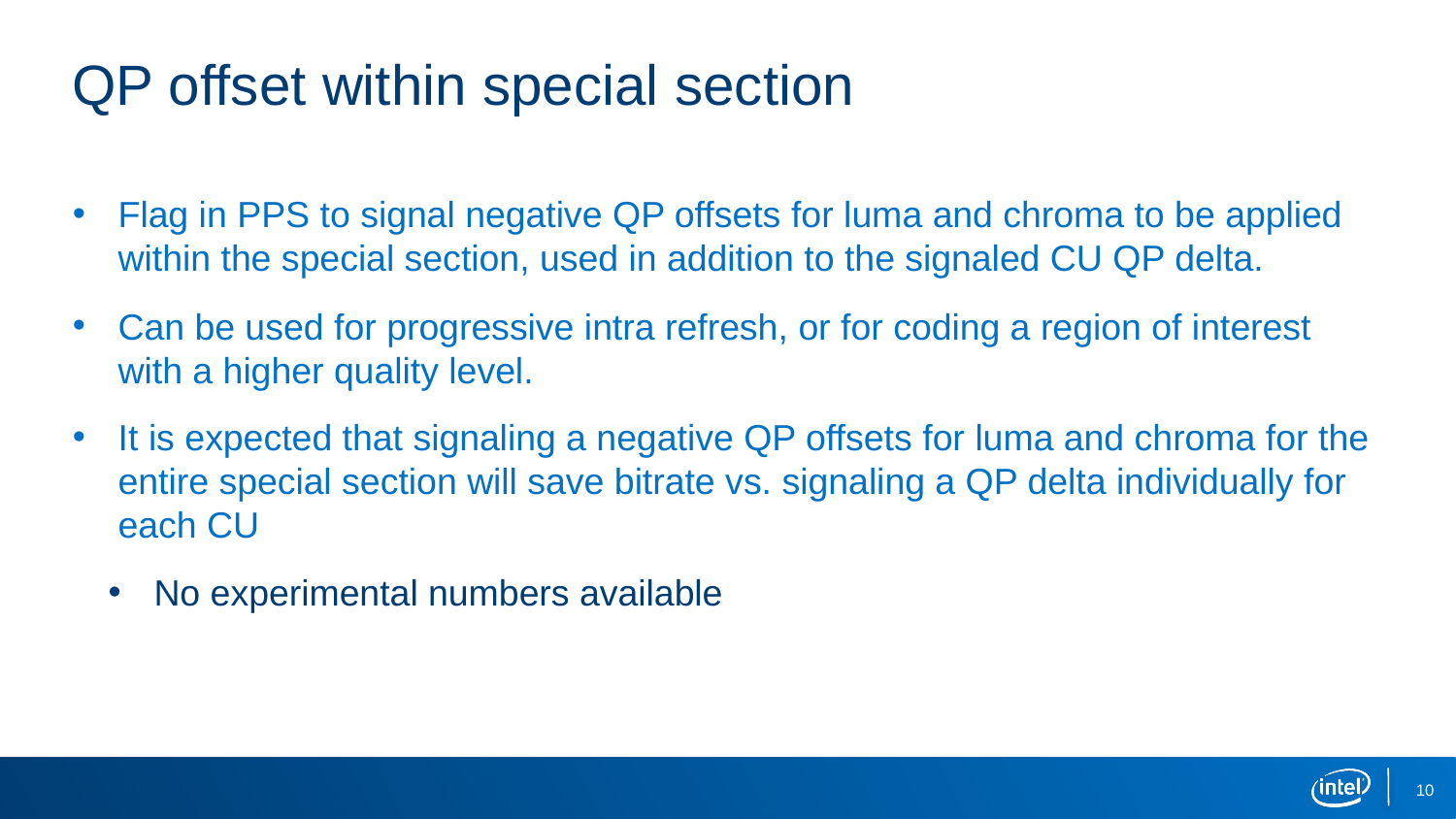

# QP offset within special section
Flag in PPS to signal negative QP offsets for luma and chroma to be applied within the special section, used in addition to the signaled CU QP delta.
Can be used for progressive intra refresh, or for coding a region of interest with a higher quality level.
It is expected that signaling a negative QP offsets for luma and chroma for the entire special section will save bitrate vs. signaling a QP delta individually for each CU
No experimental numbers available

10